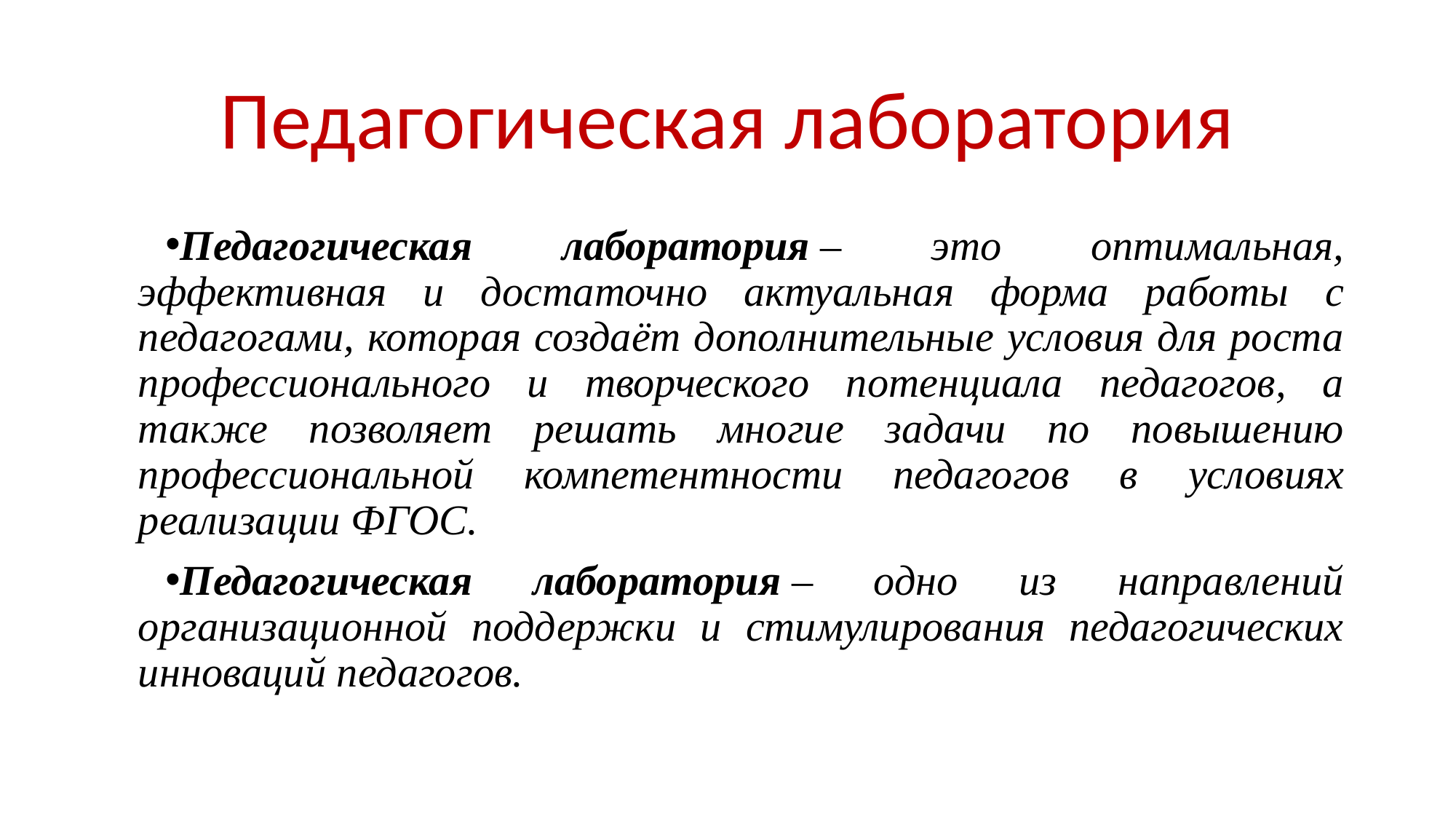

# Педагогическая лаборатория
Педагогическая лаборатория – это оптимальная, эффективная и достаточно актуальная форма работы с педагогами, которая создаёт дополнительные условия для роста профессионального и творческого потенциала педагогов, а также позволяет решать многие задачи по повышению профессиональной компетентности педагогов в условиях реализации ФГОС.
Педагогическая лаборатория – одно из направлений организационной поддержки и стимулирования педагогических инноваций педагогов.